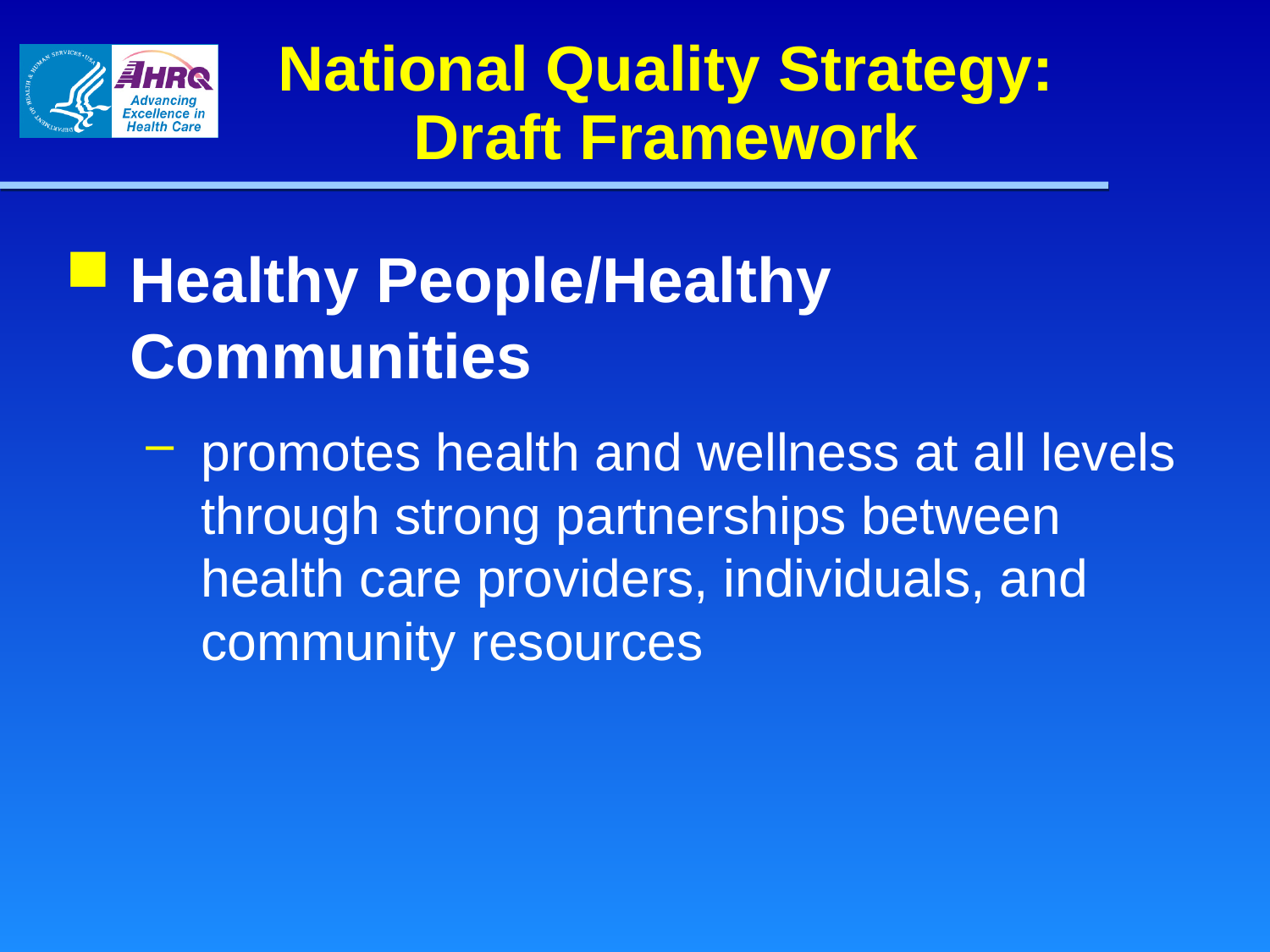

# National Quality Strategy: Draft Framework
Healthy People/Healthy Communities
promotes health and wellness at all levels through strong partnerships between health care providers, individuals, and community resources